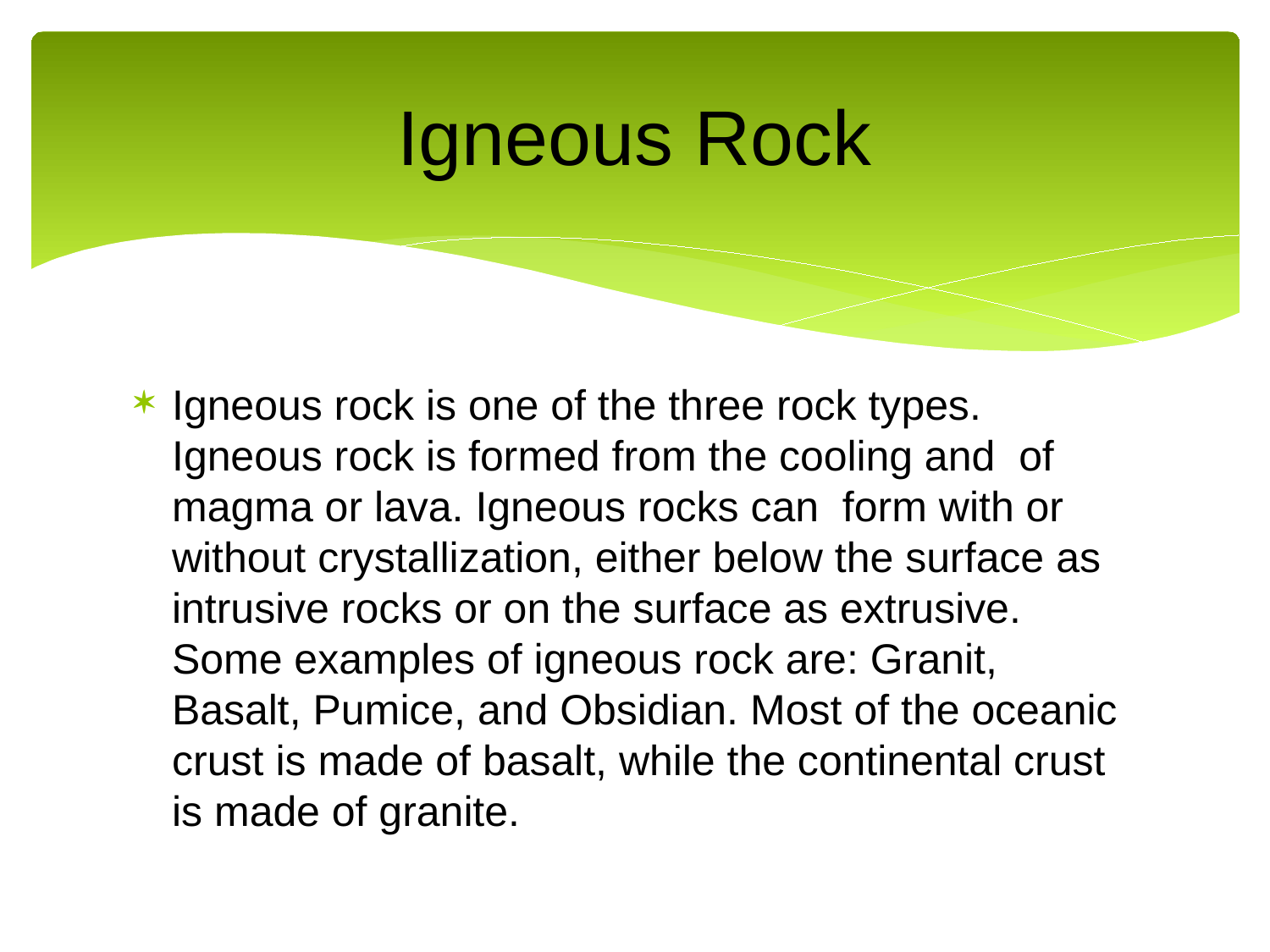

# Igneous Rock
Igneous rock is one of the three rock types. Igneous rock is formed from the cooling and  of magma or lava. Igneous rocks can  form with or without crystallization, either below the surface as intrusive rocks or on the surface as extrusive. Some examples of igneous rock are: Granit, Basalt, Pumice, and Obsidian. Most of the oceanic crust is made of basalt, while the continental crust is made of granite.